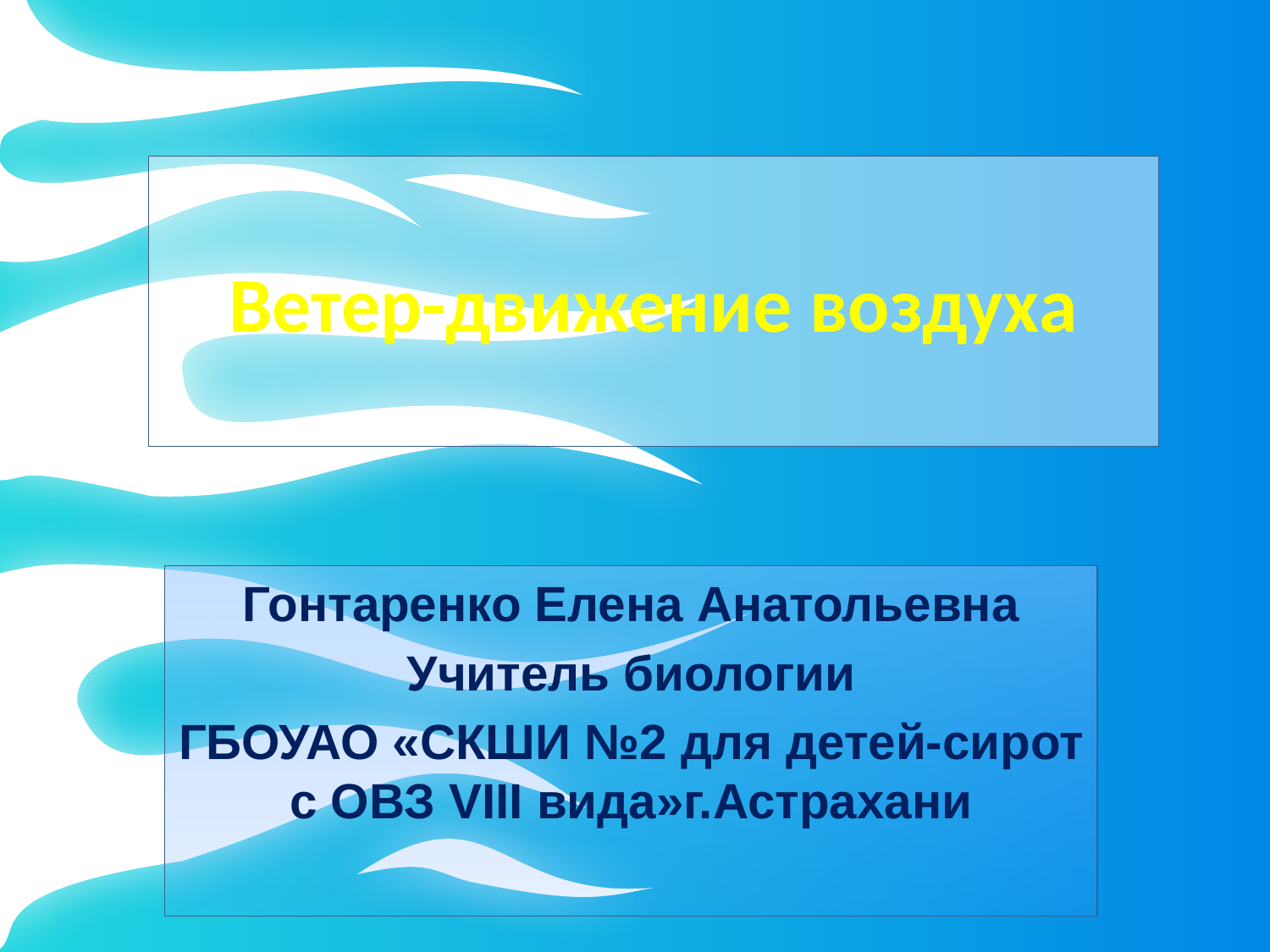

# Ветер-движение воздуха

Гонтаренко Елена Анатольевна
Учитель биологии
ГБОУАО «СКШИ №2 для детей-сирот с ОВЗ VIII вида»г.Астрахани